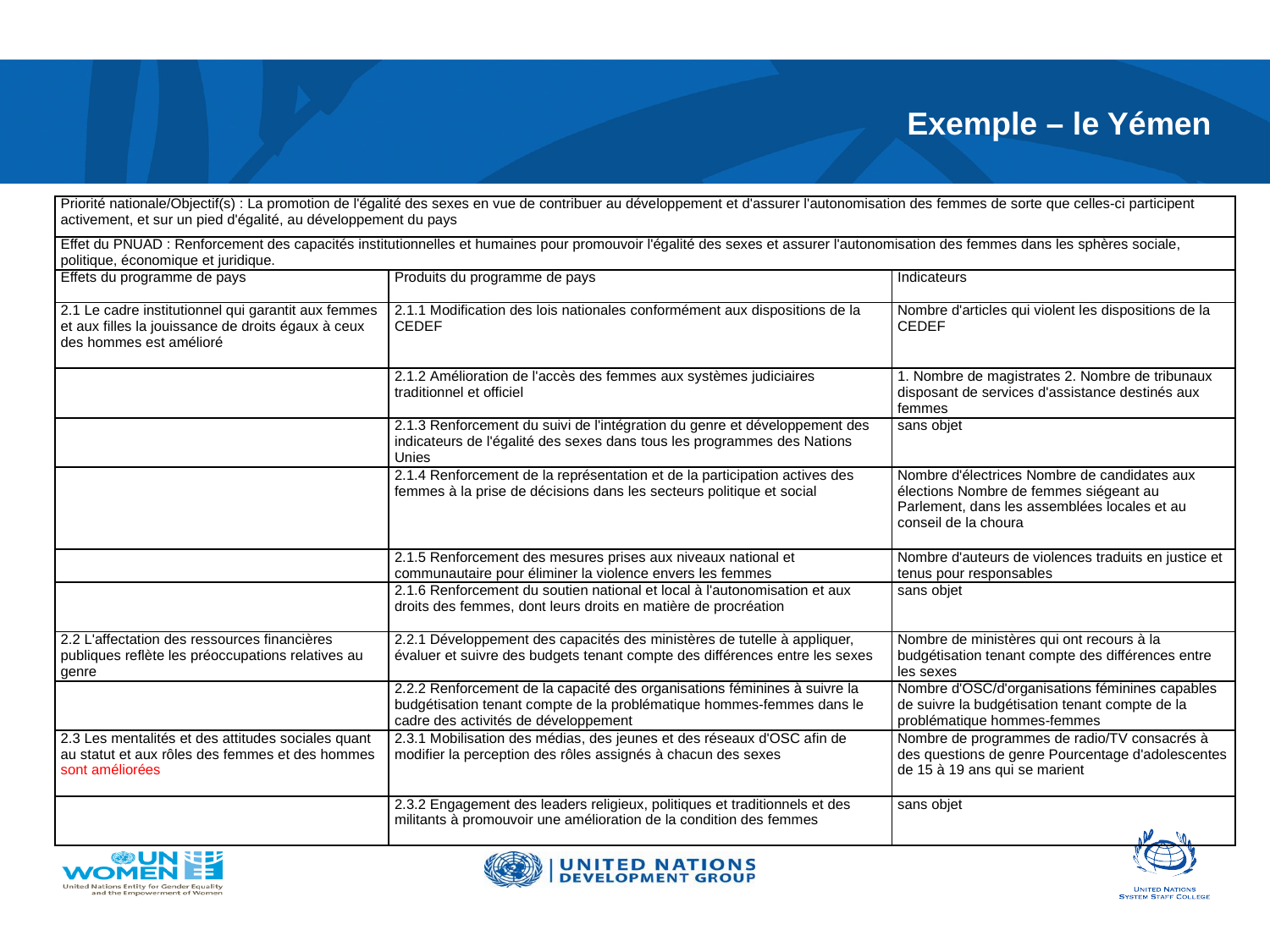

# Exemple – le Yémen
| Priorité nationale/Objectif(s) : La promotion de l'égalité des sexes en vue de contribuer au développement et d'assurer l'autonomisation des femmes de sorte que celles-ci participent activement, et sur un pied d'égalité, au développement du pays |  |  |
| --- | --- | --- |
| Effet du PNUAD : Renforcement des capacités institutionnelles et humaines pour promouvoir l'égalité des sexes et assurer l'autonomisation des femmes dans les sphères sociale, politique, économique et juridique. |  |  |
| Effets du programme de pays | Produits du programme de pays | Indicateurs |
| 2.1 Le cadre institutionnel qui garantit aux femmes et aux filles la jouissance de droits égaux à ceux des hommes est amélioré | 2.1.1 Modification des lois nationales conformément aux dispositions de la CEDEF | Nombre d'articles qui violent les dispositions de la CEDEF |
|  | 2.1.2 Amélioration de l'accès des femmes aux systèmes judiciaires traditionnel et officiel | 1. Nombre de magistrates 2. Nombre de tribunaux disposant de services d'assistance destinés aux femmes |
|  | 2.1.3 Renforcement du suivi de l'intégration du genre et développement des indicateurs de l'égalité des sexes dans tous les programmes des Nations Unies | sans objet |
|  | 2.1.4 Renforcement de la représentation et de la participation actives des femmes à la prise de décisions dans les secteurs politique et social | Nombre d'électrices Nombre de candidates aux élections Nombre de femmes siégeant au Parlement, dans les assemblées locales et au conseil de la choura |
|  | 2.1.5 Renforcement des mesures prises aux niveaux national et communautaire pour éliminer la violence envers les femmes | Nombre d'auteurs de violences traduits en justice et tenus pour responsables |
|  | 2.1.6 Renforcement du soutien national et local à l'autonomisation et aux droits des femmes, dont leurs droits en matière de procréation | sans objet |
| 2.2 L'affectation des ressources financières publiques reflète les préoccupations relatives au genre | 2.2.1 Développement des capacités des ministères de tutelle à appliquer, évaluer et suivre des budgets tenant compte des différences entre les sexes | Nombre de ministères qui ont recours à la budgétisation tenant compte des différences entre les sexes |
|  | 2.2.2 Renforcement de la capacité des organisations féminines à suivre la budgétisation tenant compte de la problématique hommes-femmes dans le cadre des activités de développement | Nombre d'OSC/d'organisations féminines capables de suivre la budgétisation tenant compte de la problématique hommes-femmes |
| 2.3 Les mentalités et des attitudes sociales quant au statut et aux rôles des femmes et des hommes sont améliorées | 2.3.1 Mobilisation des médias, des jeunes et des réseaux d'OSC afin de modifier la perception des rôles assignés à chacun des sexes | Nombre de programmes de radio/TV consacrés à des questions de genre Pourcentage d'adolescentes de 15 à 19 ans qui se marient |
|  | 2.3.2 Engagement des leaders religieux, politiques et traditionnels et des militants à promouvoir une amélioration de la condition des femmes | sans objet |